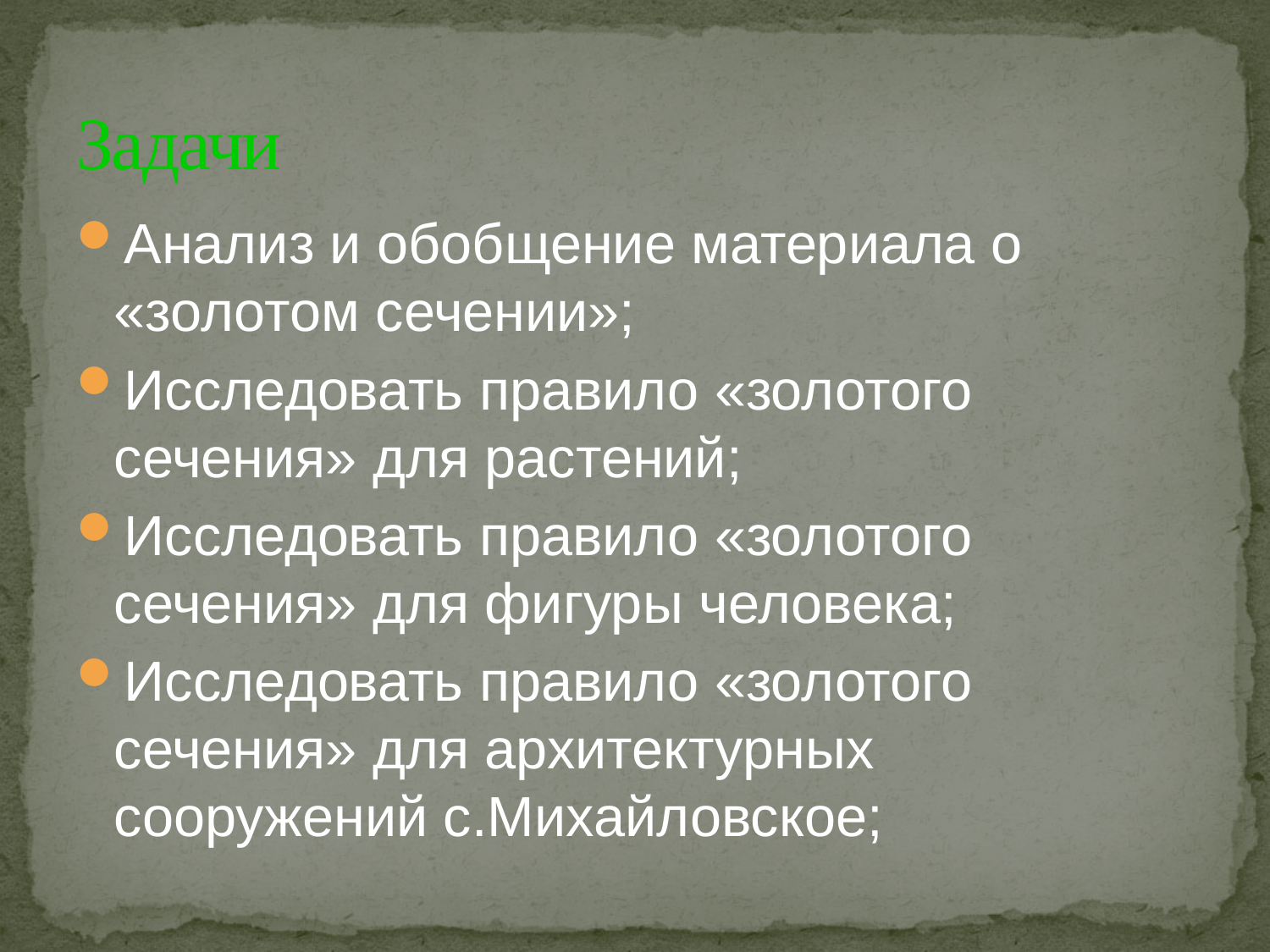

# Задачи
Анализ и обобщение материала о «золотом сечении»;
Исследовать правило «золотого сечения» для растений;
Исследовать правило «золотого сечения» для фигуры человека;
Исследовать правило «золотого сечения» для архитектурных сооружений с.Михайловское;